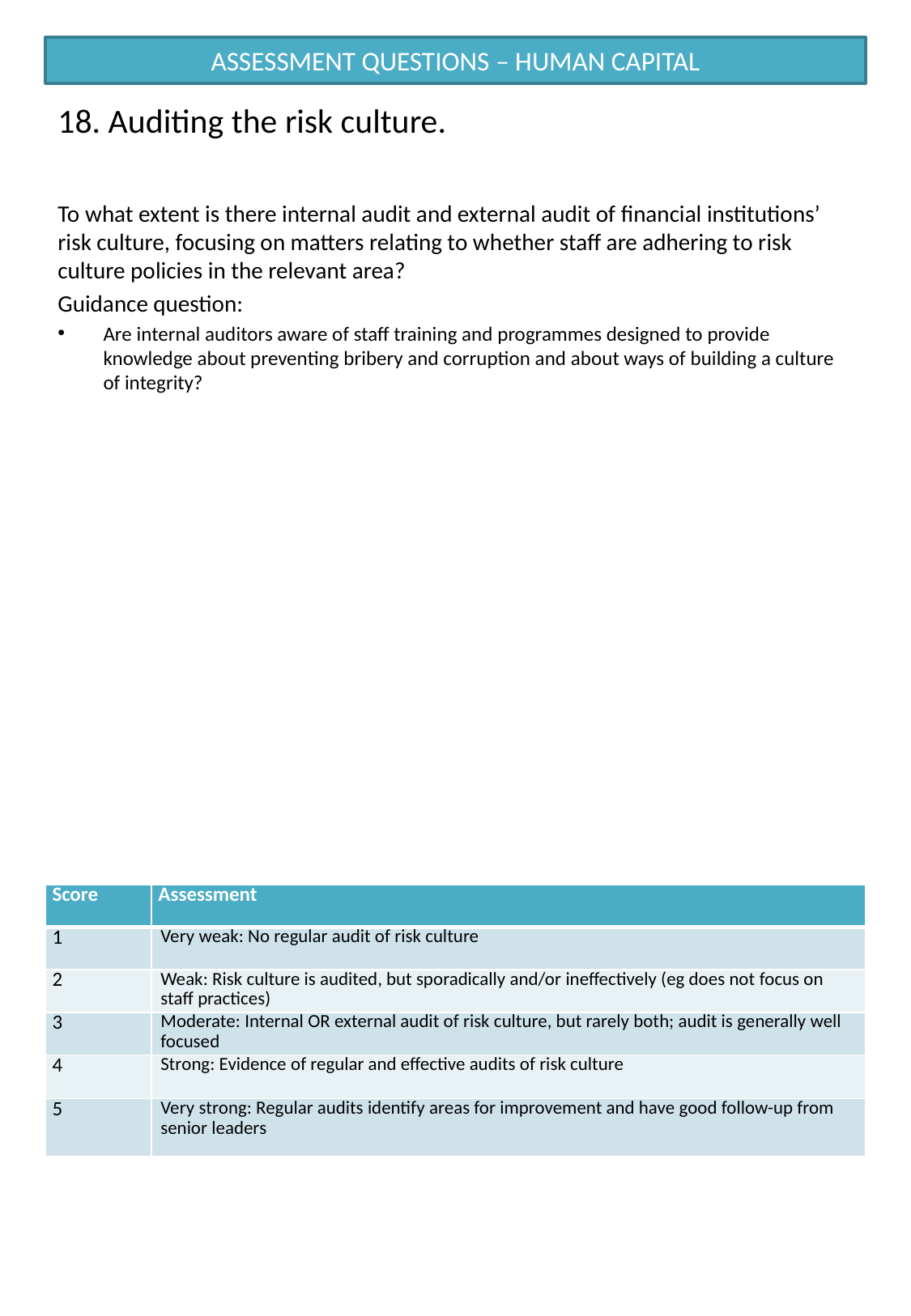

ASSESSMENT QUESTIONS – HUMAN CAPITAL
# 18. Auditing the risk culture.
To what extent is there internal audit and external audit of financial institutions’ risk culture, focusing on matters relating to whether staff are adhering to risk culture policies in the relevant area?
Guidance question:
Are internal auditors aware of staff training and programmes designed to provide knowledge about preventing bribery and corruption and about ways of building a culture of integrity?
| Score | Assessment |
| --- | --- |
| 1 | Very weak: No regular audit of risk culture |
| 2 | Weak: Risk culture is audited, but sporadically and/or ineffectively (eg does not focus on staff practices) |
| 3 | Moderate: Internal OR external audit of risk culture, but rarely both; audit is generally well focused |
| 4 | Strong: Evidence of regular and effective audits of risk culture |
| 5 | Very strong: Regular audits identify areas for improvement and have good follow-up from senior leaders |